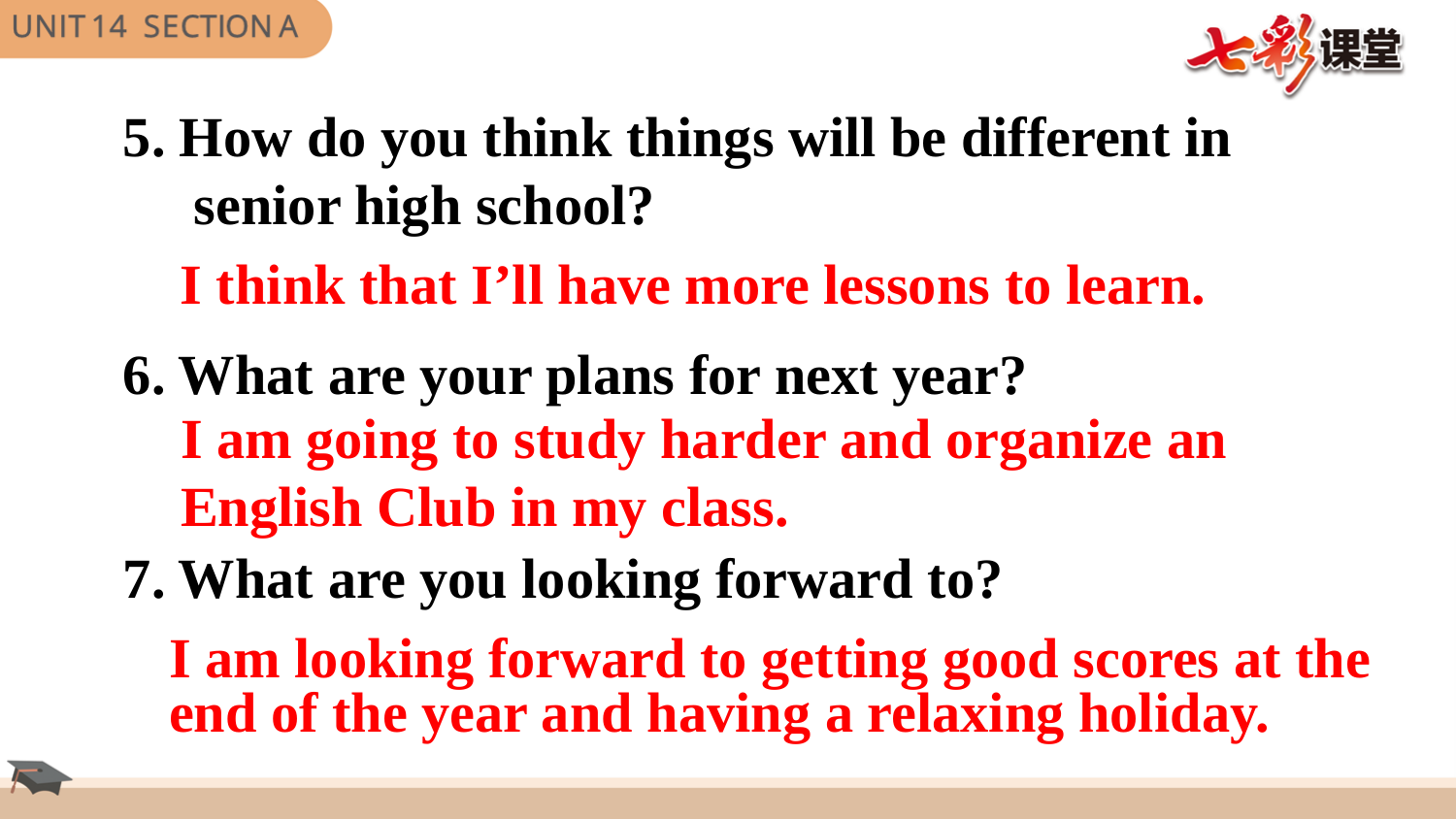

5. How do you think things will be different in senior high school?

6. What are your plans for next year?

7. What are you looking forward to?
I think that I’ll have more lessons to learn.
I am going to study harder and organize an English Club in my class.
I am looking forward to getting good scores at the end of the year and having a relaxing holiday.